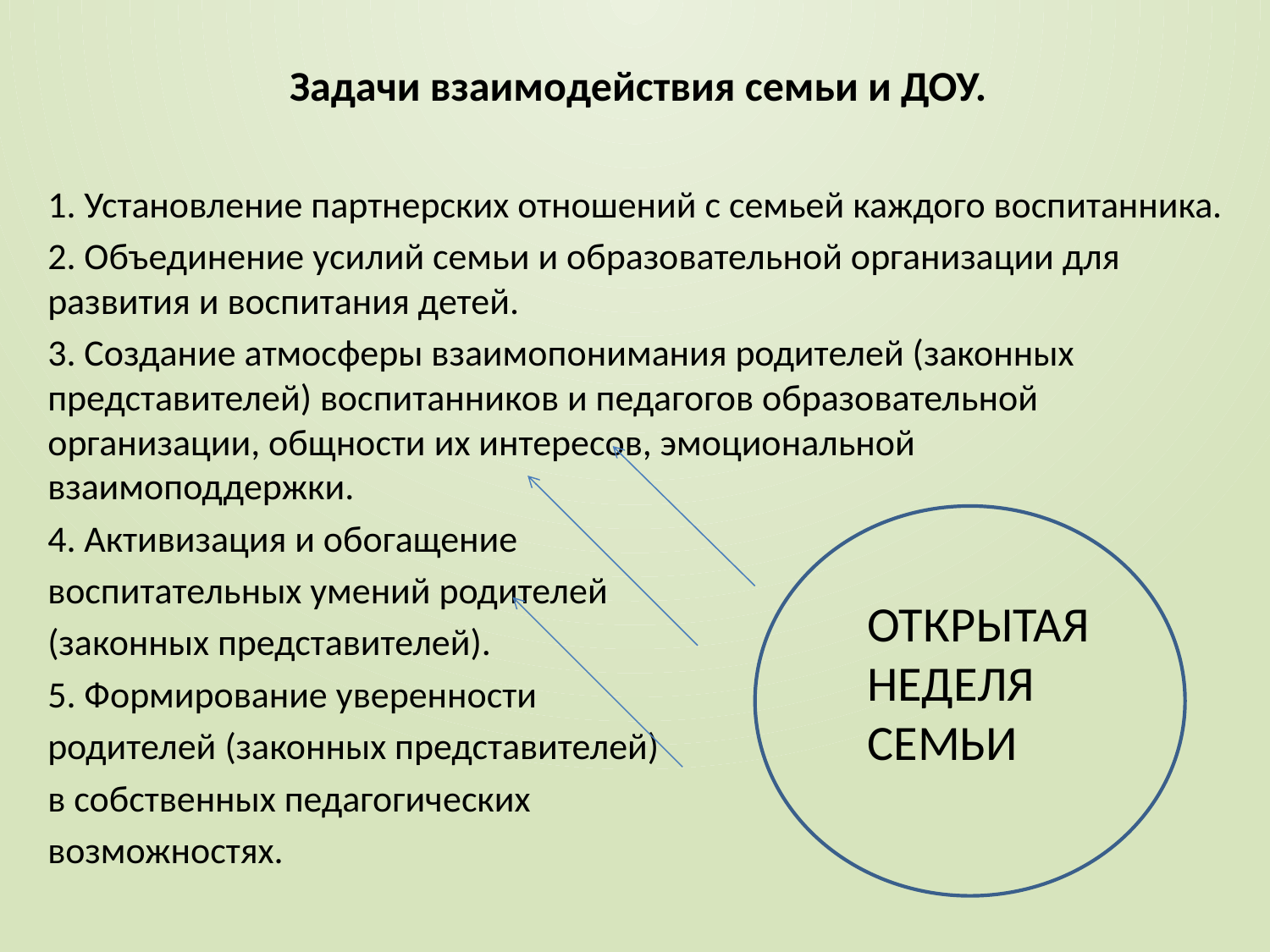

# Задачи взаимодействия семьи и ДОУ.
1. Установление партнерских отношений с семьей каждого воспитанника.
2. Объединение усилий семьи и образовательной организации для развития и воспитания детей.
3. Создание атмосферы взаимопонимания родителей (законных представителей) воспитанников и педагогов образовательной организации, общности их интересов, эмоциональной взаимоподдержки.
4. Активизация и обогащение
воспитательных умений родителей
(законных представителей).
5. Формирование уверенности
родителей (законных представителей)
в собственных педагогических
возможностях.

ОТКРЫТАЯ НЕДЕЛЯ СЕМЬИ